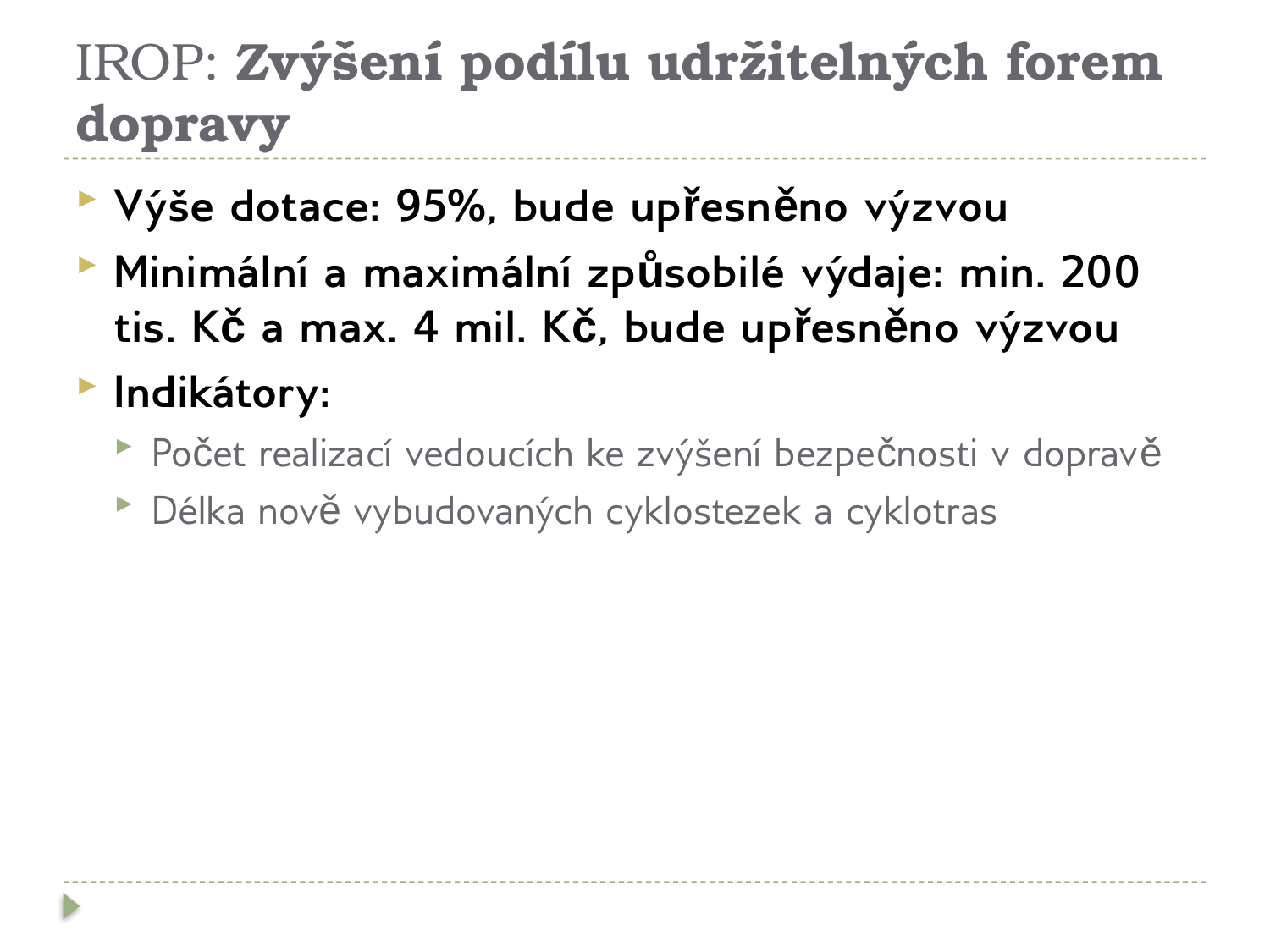

# IROP: Zvýšení podílu udržitelných forem dopravy
Výše dotace: 95%, bude upřesněno výzvou
Minimální a maximální způsobilé výdaje: min. 200 tis. Kč a max. 4 mil. Kč, bude upřesněno výzvou
Indikátory:
Počet realizací vedoucích ke zvýšení bezpečnosti v dopravě
Délka nově vybudovaných cyklostezek a cyklotras